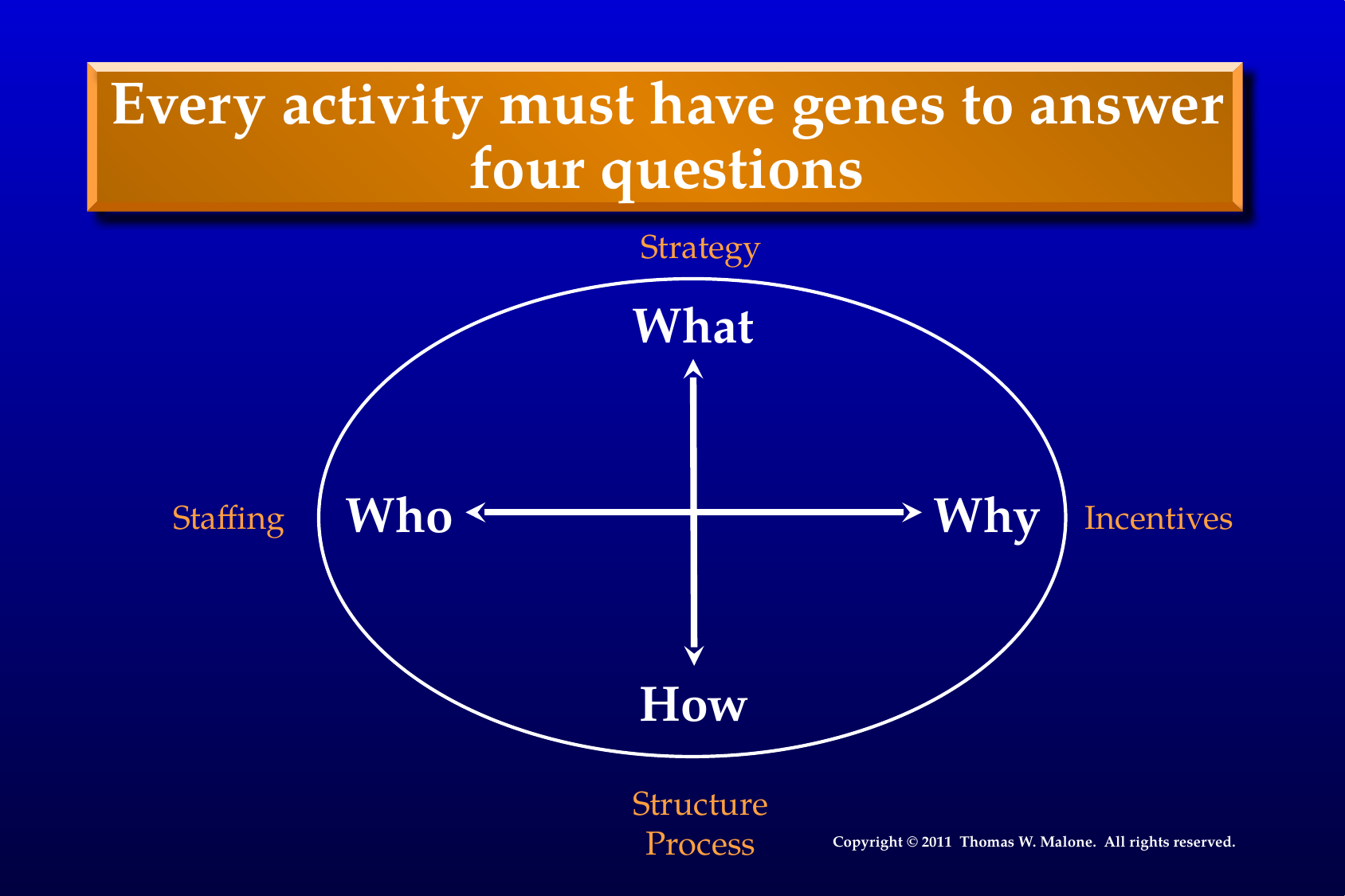

# Every activity must have genes to answer four questions
Strategy

What
Who
Why
Staffing
Incentives
How
Structure
Process